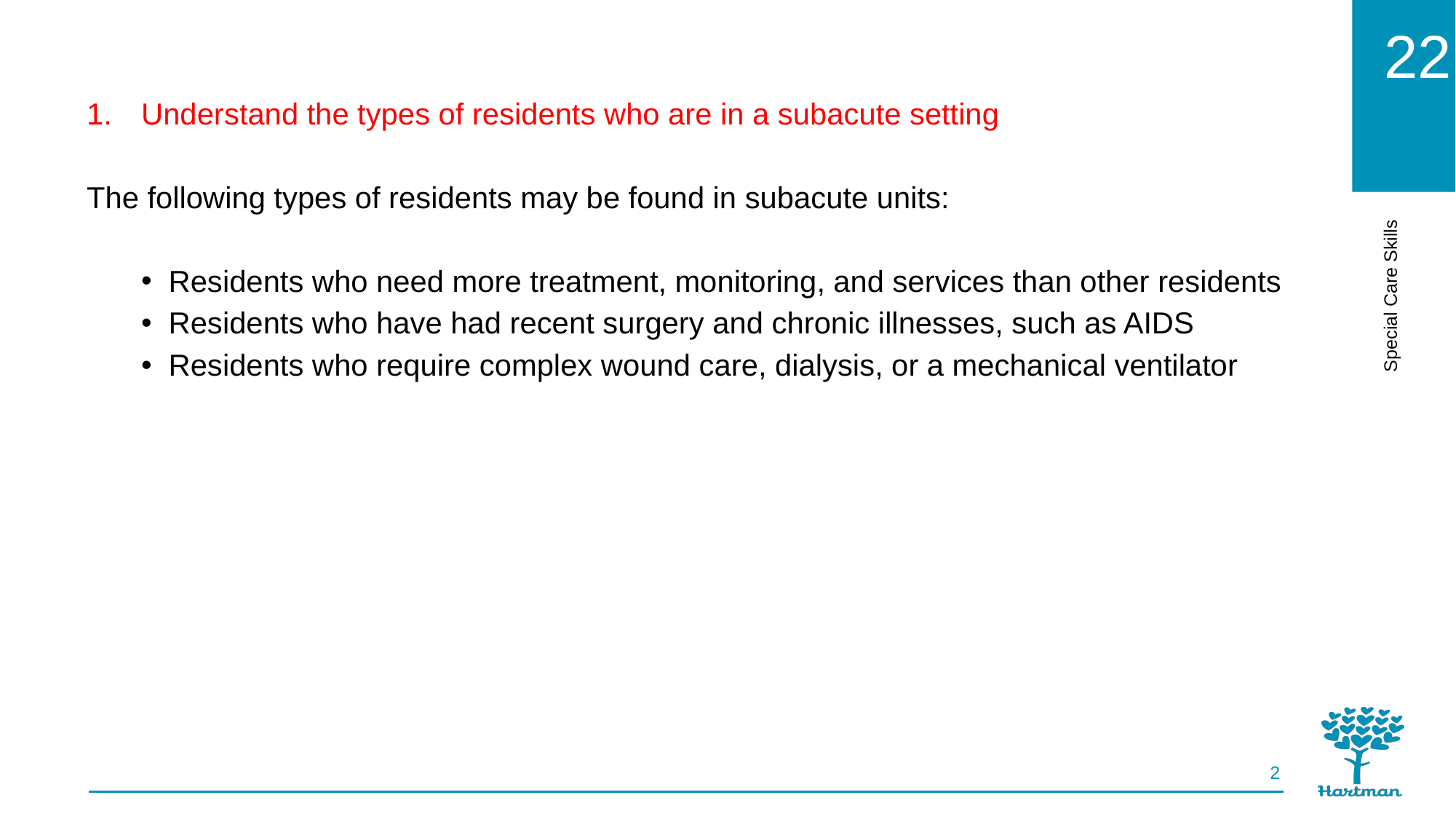

Understand the types of residents who are in a subacute setting

The following types of residents may be found in subacute units:

Residents who need more treatment, monitoring, and services than other residents
Residents who have had recent surgery and chronic illnesses, such as AIDS
Residents who require complex wound care, dialysis, or a mechanical ventilator

2